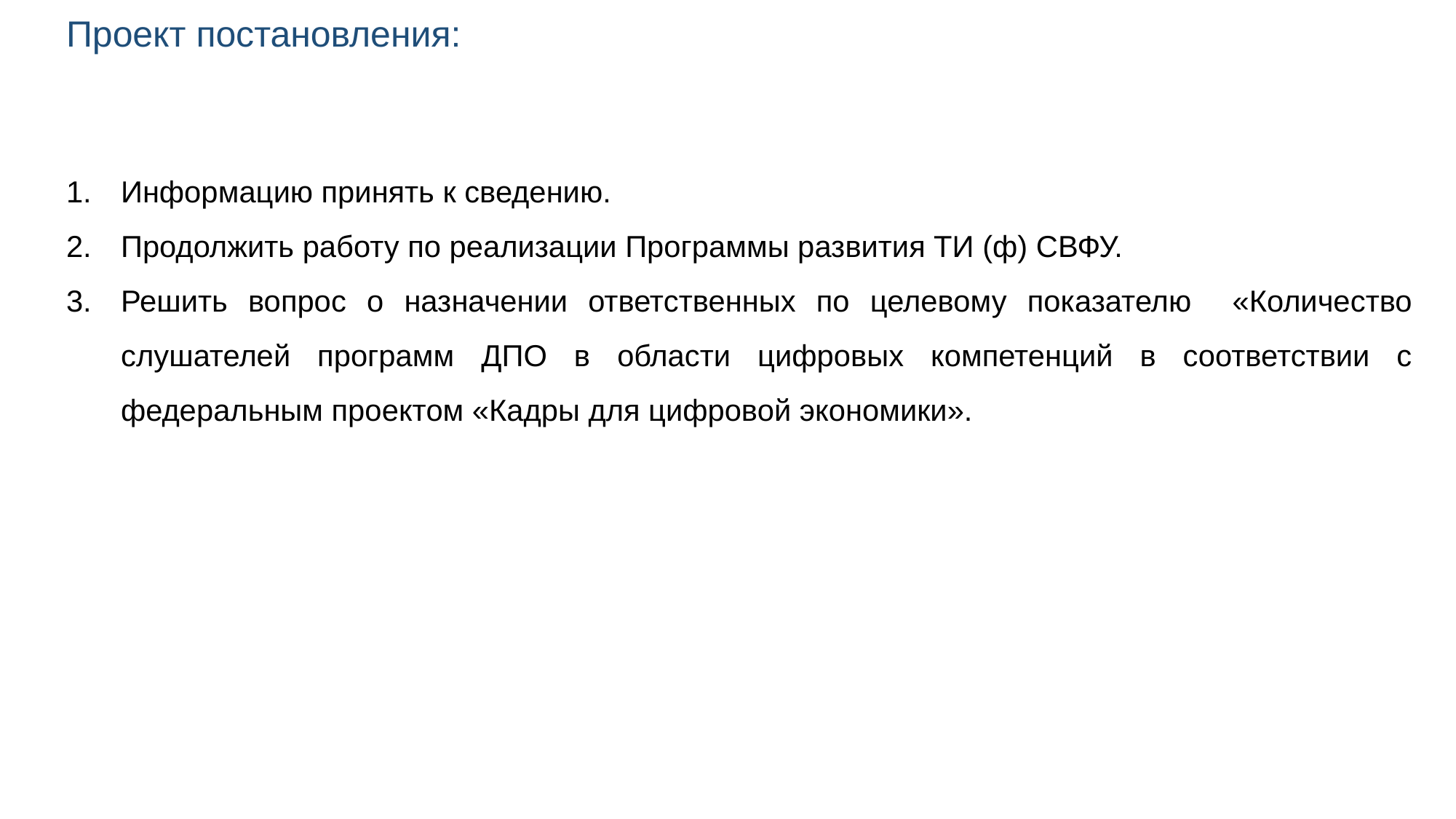

Проект постановления:
Информацию принять к сведению.
Продолжить работу по реализации Программы развития ТИ (ф) СВФУ.
Решить вопрос о назначении ответственных по целевому показателю  «Количество слушателей программ ДПО в области цифровых компетенций в соответствии с федеральным проектом «Кадры для цифровой экономики».